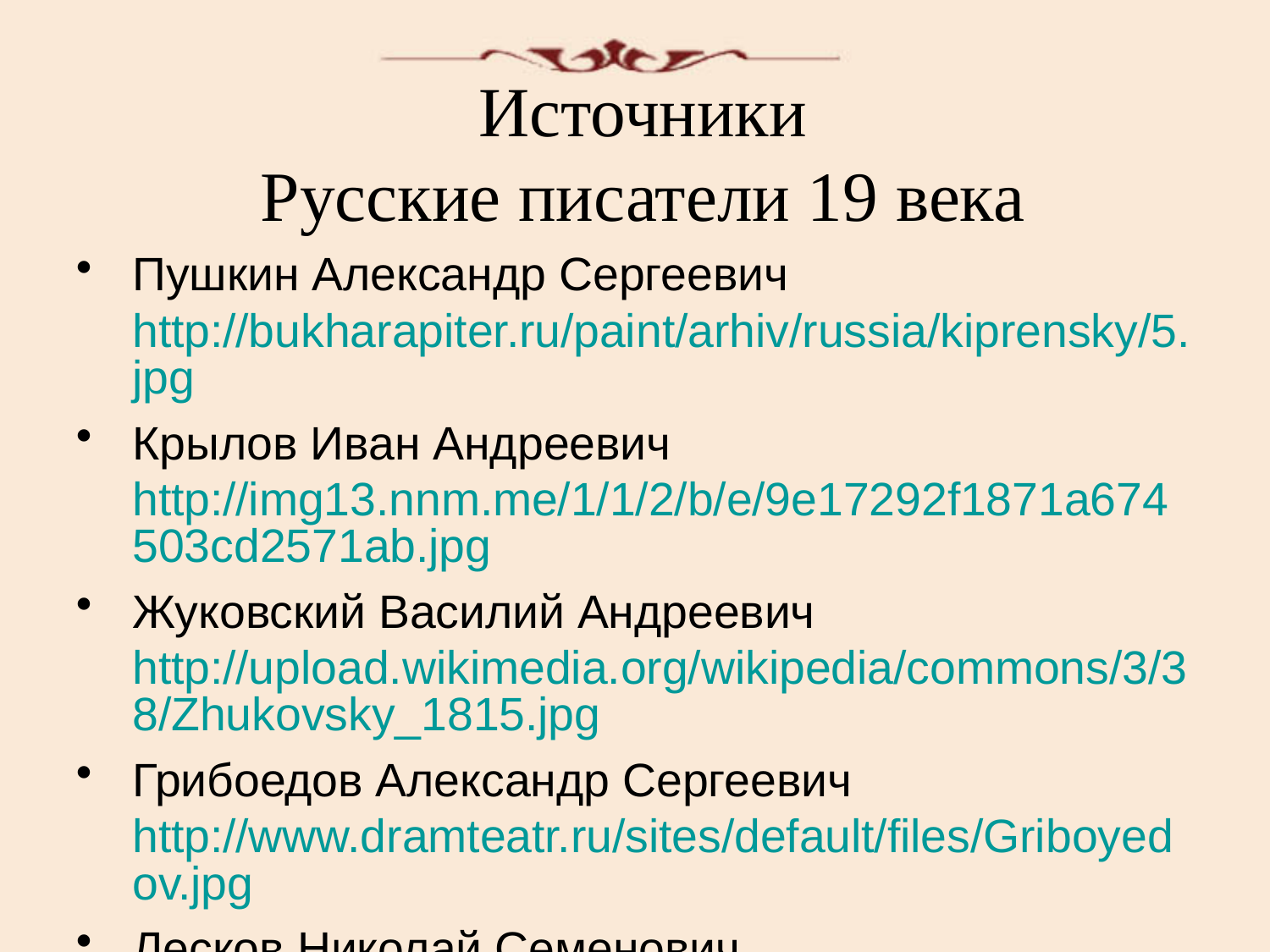

Источники
Русские писатели 19 века
Пушкин Александр Сергеевич http://bukharapiter.ru/paint/arhiv/russia/kiprensky/5.jpg
Крылов Иван Андреевич http://img13.nnm.me/1/1/2/b/e/9e17292f1871a674503cd2571ab.jpg
Жуковский Василий Андреевич http://upload.wikimedia.org/wikipedia/commons/3/38/Zhukovsky_1815.jpg
Грибоедов Александр Сергеевич http://www.dramteatr.ru/sites/default/files/Griboyedov.jpg
Лесков Николай Семенович http://www.2do2go.ru/uploads/full/5cfcf00899ebcf1c445ad4060734511b_w960_h2048.jpg